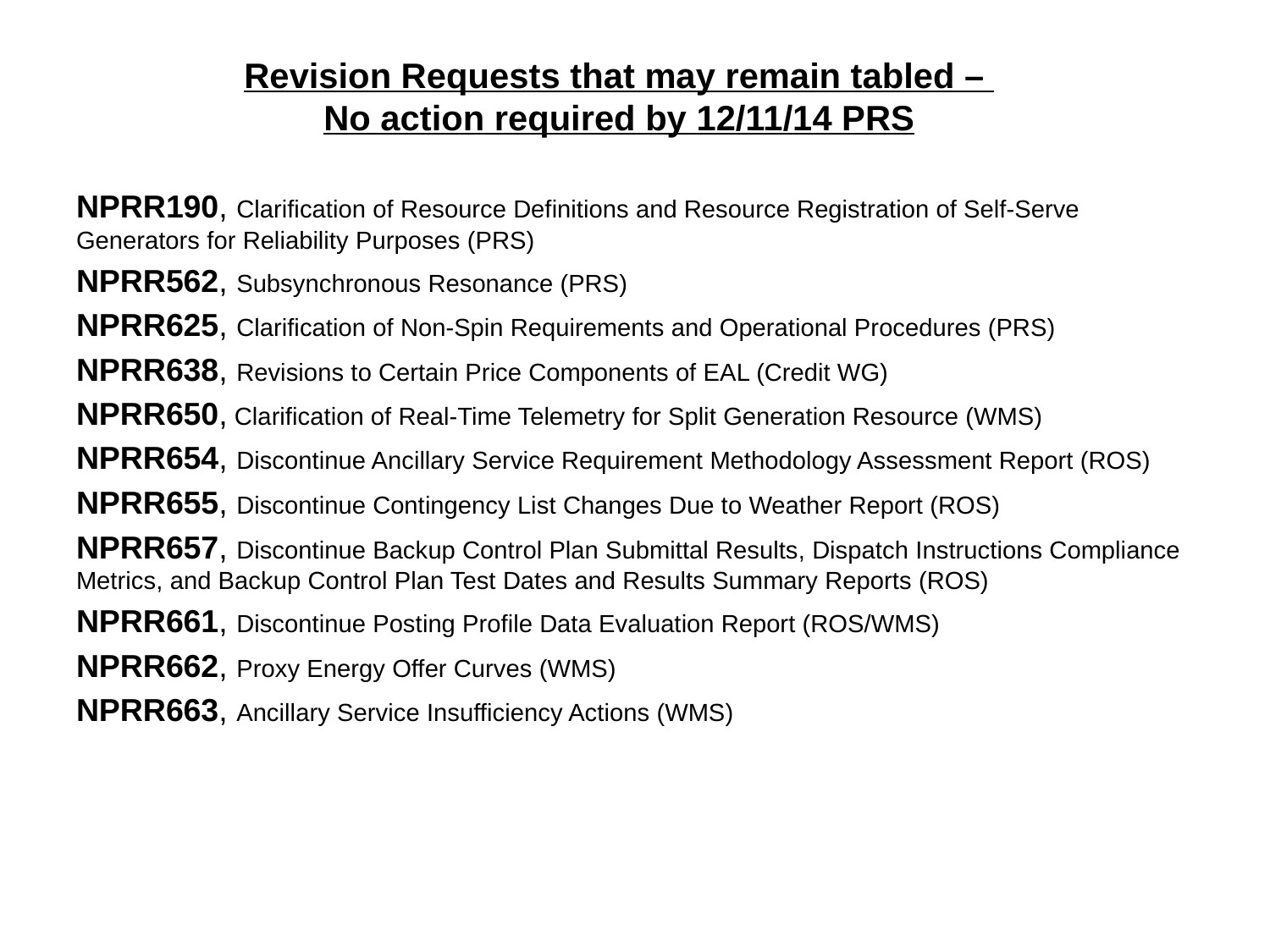

# Revision Requests that may remain tabled – No action required by 12/11/14 PRS
NPRR190, Clarification of Resource Definitions and Resource Registration of Self-Serve Generators for Reliability Purposes (PRS)
NPRR562, Subsynchronous Resonance (PRS)
NPRR625, Clarification of Non-Spin Requirements and Operational Procedures (PRS)
NPRR638, Revisions to Certain Price Components of EAL (Credit WG)
NPRR650, Clarification of Real-Time Telemetry for Split Generation Resource (WMS)
NPRR654, Discontinue Ancillary Service Requirement Methodology Assessment Report (ROS)
NPRR655, Discontinue Contingency List Changes Due to Weather Report (ROS)
NPRR657, Discontinue Backup Control Plan Submittal Results, Dispatch Instructions Compliance Metrics, and Backup Control Plan Test Dates and Results Summary Reports (ROS)
NPRR661, Discontinue Posting Profile Data Evaluation Report (ROS/WMS)
NPRR662, Proxy Energy Offer Curves (WMS)
NPRR663, Ancillary Service Insufficiency Actions (WMS)